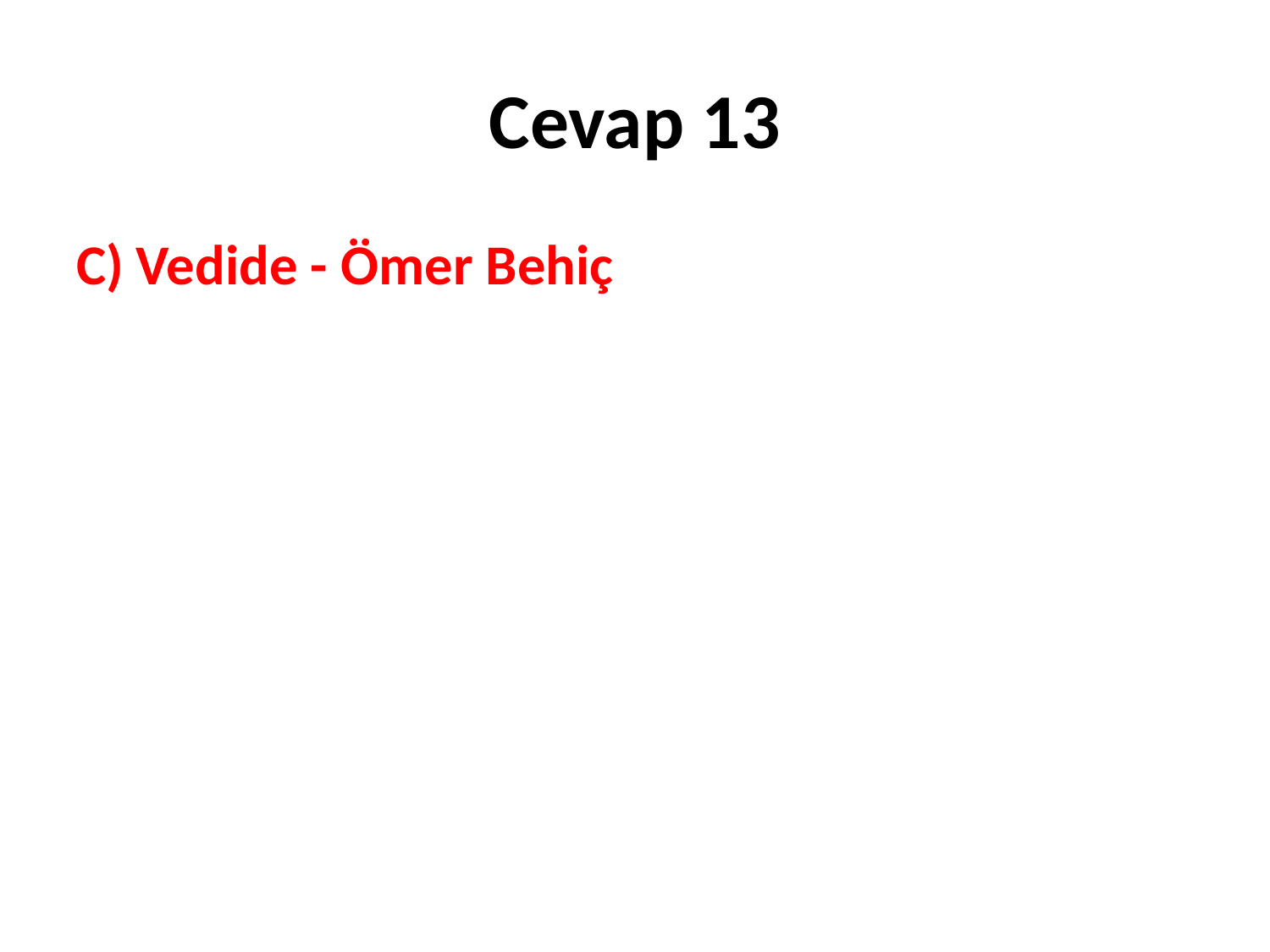

# Cevap 13
C) Vedide - Ömer Behiç